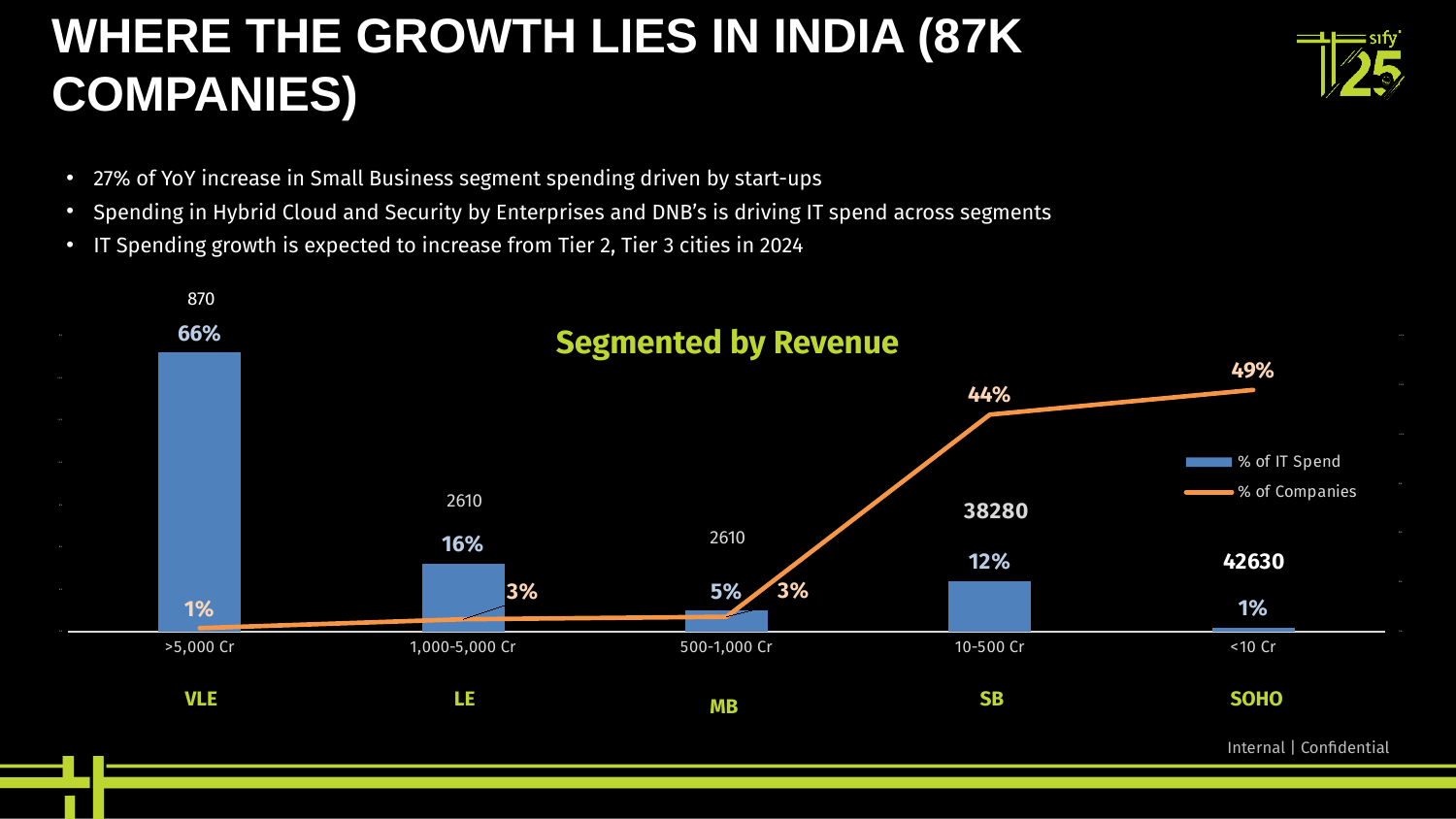

# Where the growth lies in india (87K Companies)
27% of YoY increase in Small Business segment spending driven by start-ups
Spending in Hybrid Cloud and Security by Enterprises and DNB’s is driving IT spend across segments
IT Spending growth is expected to increase from Tier 2, Tier 3 cities in 2024
870
Segmented by Revenue

### Chart

| Category | % of IT Spend | % of Companies |
|---|---|---|
| >5,000 Cr | 0.66 | 0.007 |
| 1,000-5,000 Cr | 0.16 | 0.025 |
| 500-1,000 Cr | 0.05 | 0.03 |
| 10-500 Cr | 0.12 | 0.44 |
| <10 Cr | 0.01 | 0.49 |
2610
2610
VLE
LE
SB
SOHO
MB